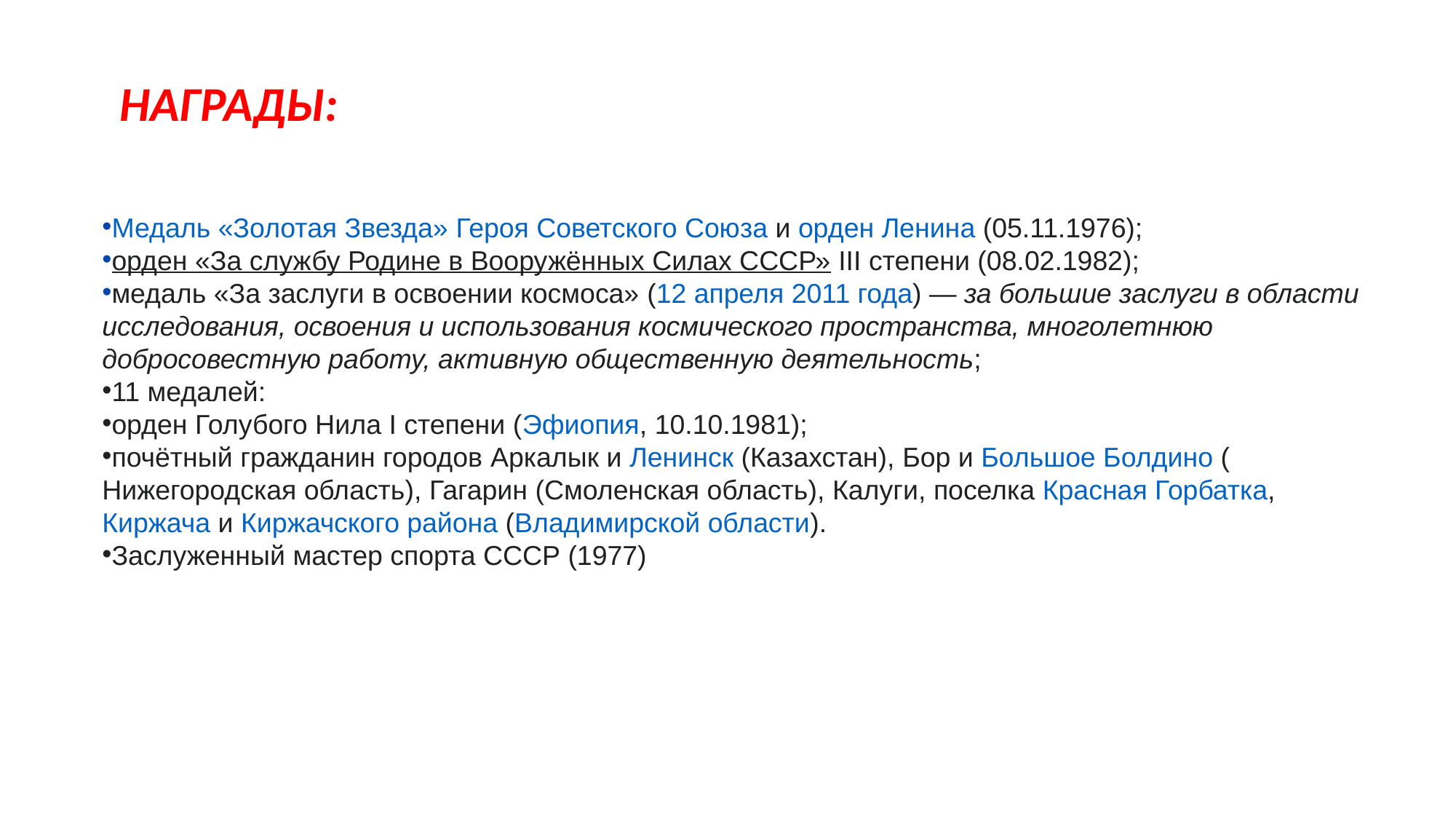

НАГРАДЫ:
Медаль «Золотая Звезда» Героя Советского Союза и орден Ленина (05.11.1976);
орден «За службу Родине в Вооружённых Силах СССР» III степени (08.02.1982);
медаль «За заслуги в освоении космоса» (12 апреля 2011 года) — за большие заслуги в области исследования, освоения и использования космического пространства, многолетнюю добросовестную работу, активную общественную деятельность;
11 медалей:
орден Голубого Нила I степени (Эфиопия, 10.10.1981);
почётный гражданин городов Аркалык и Ленинск (Казахстан), Бор и Большое Болдино (Нижегородская область), Гагарин (Смоленская область), Калуги, поселка Красная Горбатка, Киржача и Киржачского района (Владимирской области).
Заслуженный мастер спорта СССР (1977)